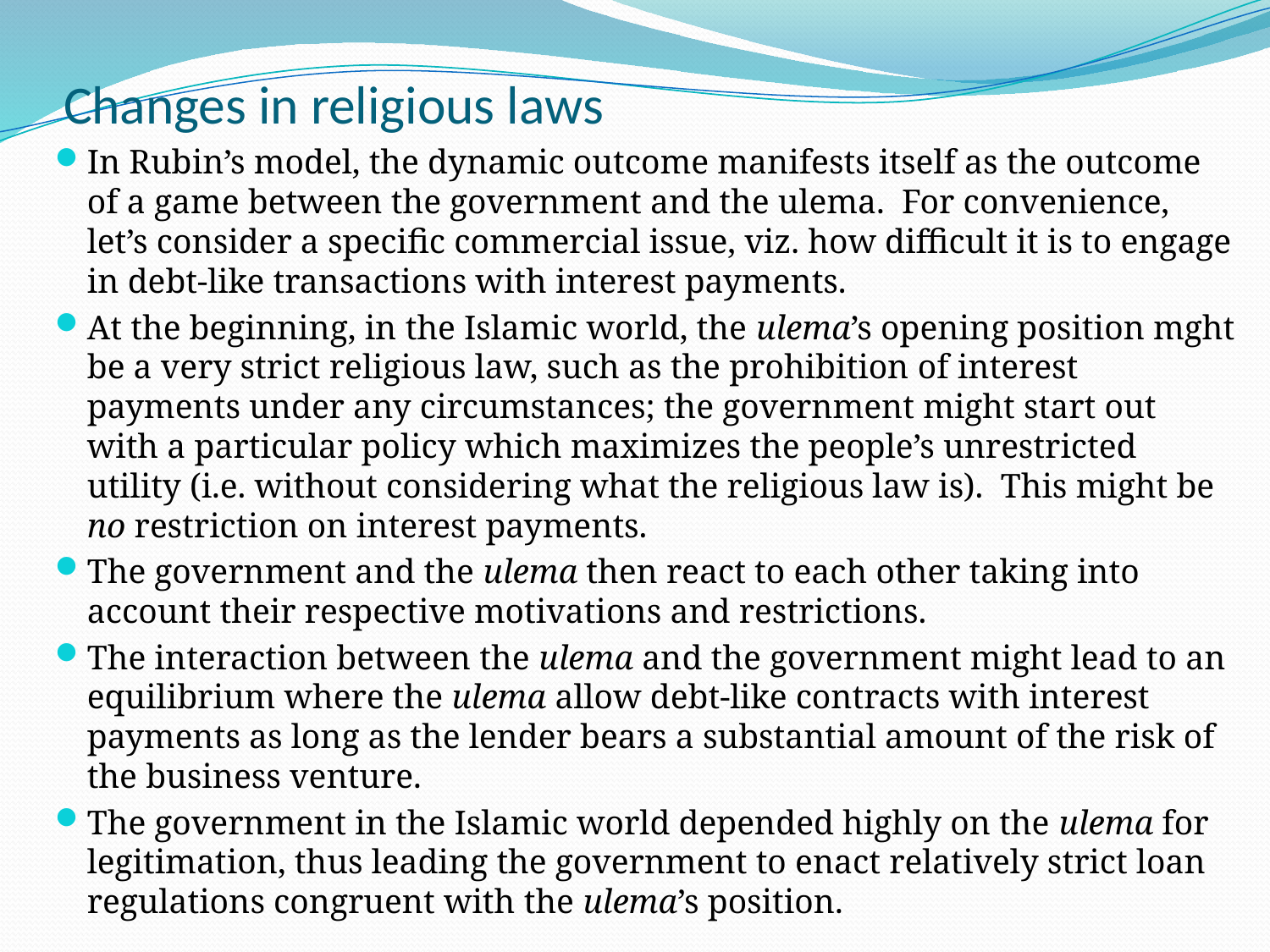

# Changes in religious laws
In Rubin’s model, the dynamic outcome manifests itself as the outcome of a game between the government and the ulema.  For convenience, let’s consider a specific commercial issue, viz. how difficult it is to engage in debt-like transactions with interest payments.
At the beginning, in the Islamic world, the ulema’s opening position mght be a very strict religious law, such as the prohibition of interest payments under any circumstances; the government might start out with a particular policy which maximizes the people’s unrestricted utility (i.e. without considering what the religious law is).  This might be no restriction on interest payments.
The government and the ulema then react to each other taking into account their respective motivations and restrictions.
The interaction between the ulema and the government might lead to an equilibrium where the ulema allow debt-like contracts with interest payments as long as the lender bears a substantial amount of the risk of the business venture.
The government in the Islamic world depended highly on the ulema for legitimation, thus leading the government to enact relatively strict loan regulations congruent with the ulema’s position.